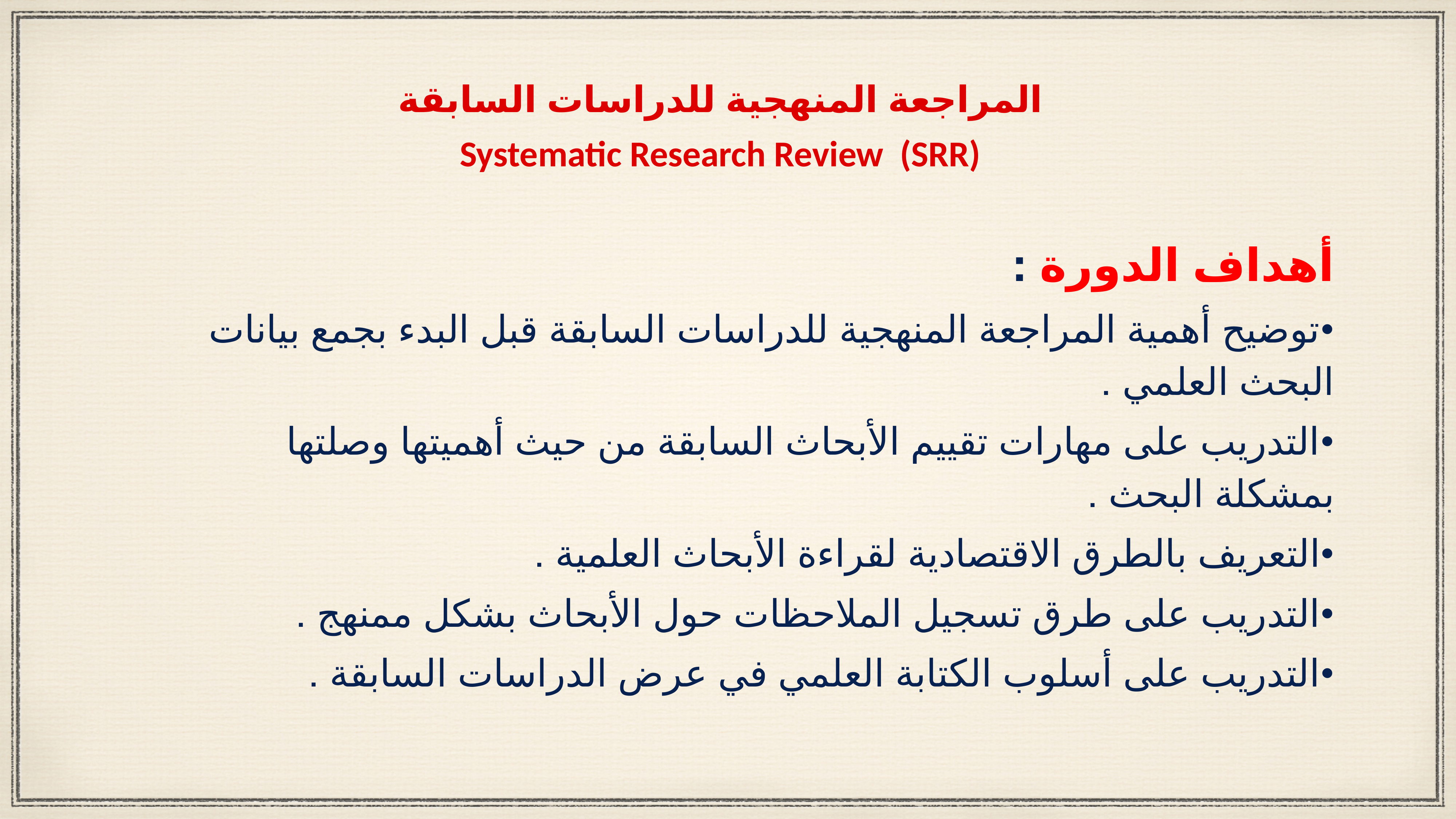

# المراجعة المنهجية للدراسات السابقة
Systematic Research Review  (SRR)
أهداف الدورة :
•	توضيح أهمية المراجعة المنهجية للدراسات السابقة قبل البدء بجمع بيانات البحث العلمي .
•	التدريب على مهارات تقييم الأبحاث السابقة من حيث أهميتها وصلتها بمشكلة البحث .
•	التعريف بالطرق الاقتصادية لقراءة الأبحاث العلمية .
•	التدريب على طرق تسجيل الملاحظات حول الأبحاث بشكل ممنهج .
•	التدريب على أسلوب الكتابة العلمي في عرض الدراسات السابقة .